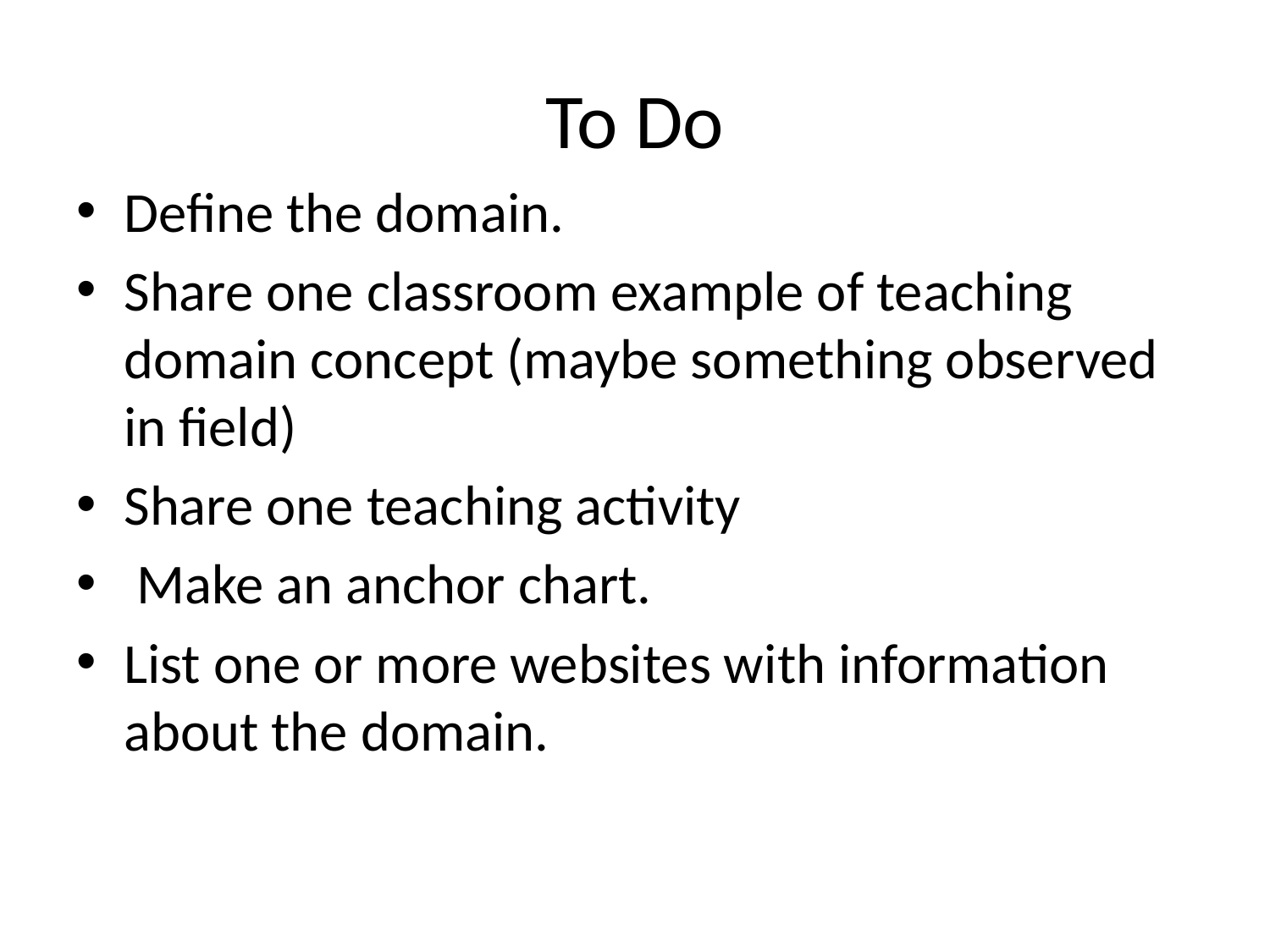

# To Do
Define the domain.
Share one classroom example of teaching domain concept (maybe something observed in field)
Share one teaching activity
 Make an anchor chart.
List one or more websites with information about the domain.